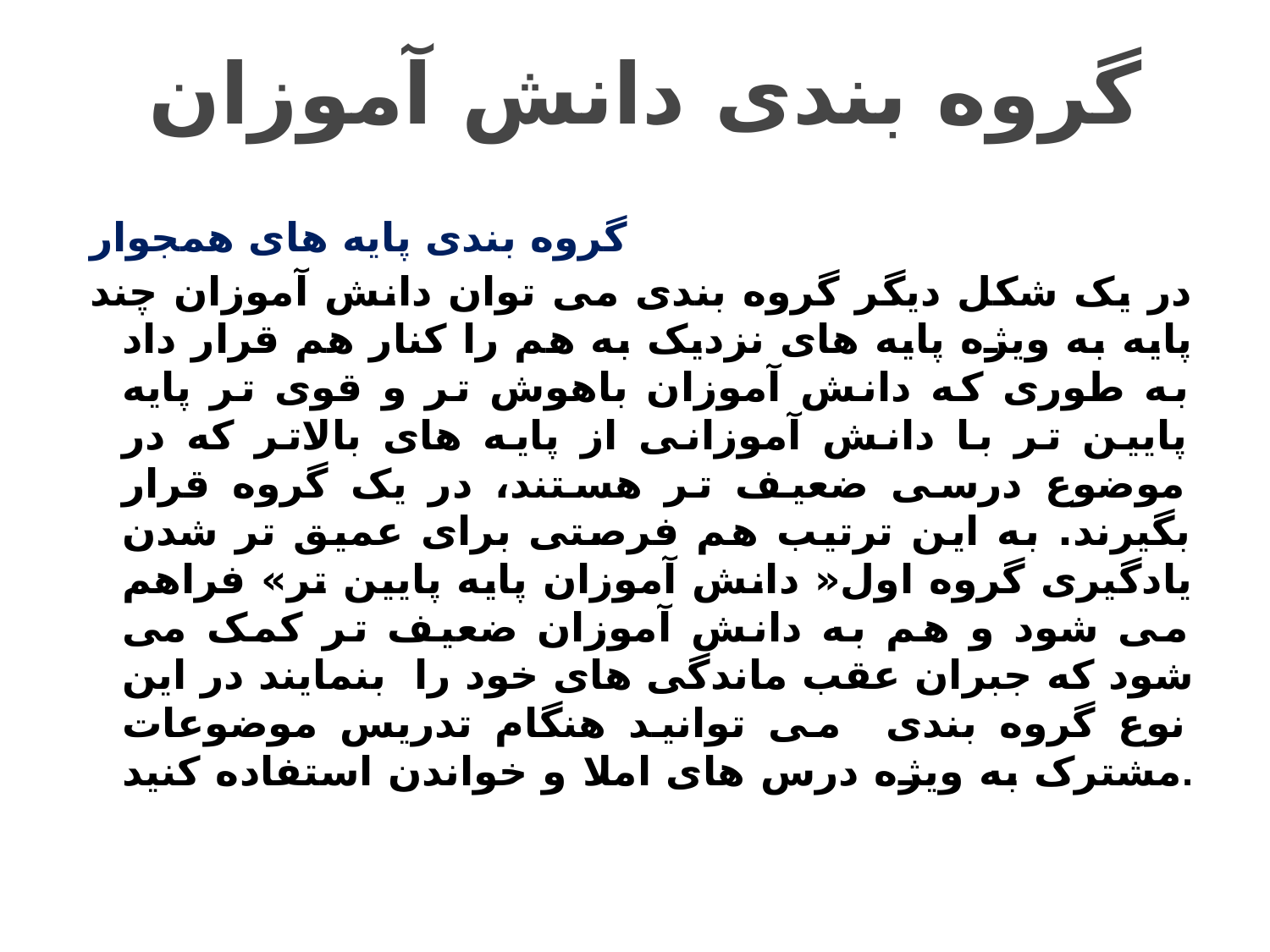

# گروه بندی دانش آموزان
گروه بندی پایه های همجوار
در یک شکل دیگر گروه بندی می توان دانش آموزان چند پایه به ویژه پایه های نزدیک به هم را کنار هم قرار داد به طوری که دانش آموزان باهوش تر و قوی تر پایه پایین تر با دانش آموزانی از پایه های بالاتر که در موضوع درسی ضعیف تر هستند، در یک گروه قرار بگیرند. به این ترتیب هم فرصتی برای عمیق تر شدن یادگیری گروه اول« دانش آموزان پایه پایین تر» فراهم می شود و هم به دانش آموزان ضعیف تر کمک می شود که جبران عقب ماندگی های خود را  بنمایند در این نوع گروه بندی  می توانید هنگام تدریس موضوعات مشترک به ویژه درس های املا و خواندن استفاده کنید.